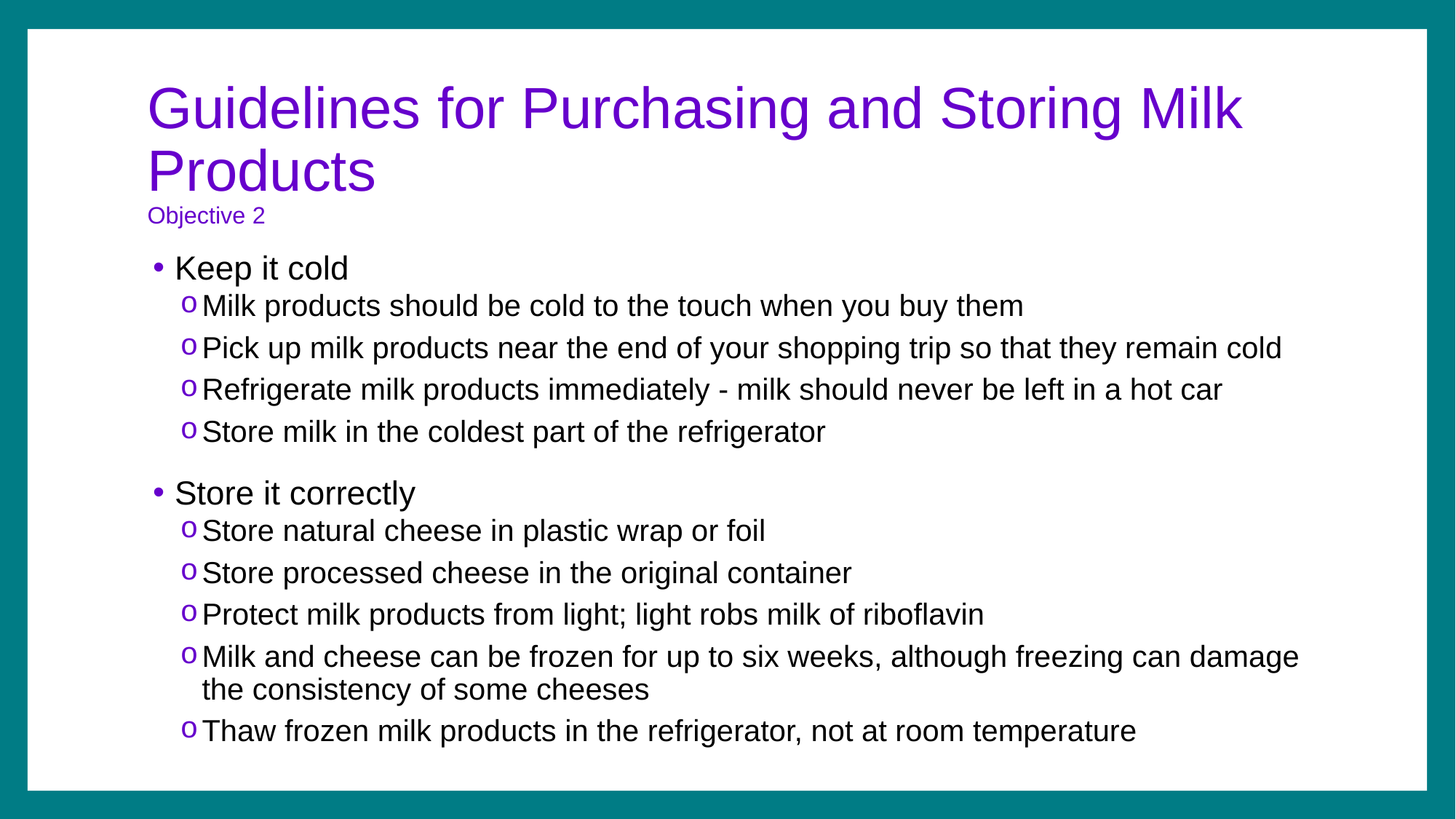

# Guidelines for Purchasing and Storing Milk Products Objective 2
Keep it cold
Milk products should be cold to the touch when you buy them
Pick up milk products near the end of your shopping trip so that they remain cold
Refrigerate milk products immediately - milk should never be left in a hot car
Store milk in the coldest part of the refrigerator
Store it correctly
Store natural cheese in plastic wrap or foil
Store processed cheese in the original container
Protect milk products from light; light robs milk of riboflavin
Milk and cheese can be frozen for up to six weeks, although freezing can damage the consistency of some cheeses
Thaw frozen milk products in the refrigerator, not at room temperature